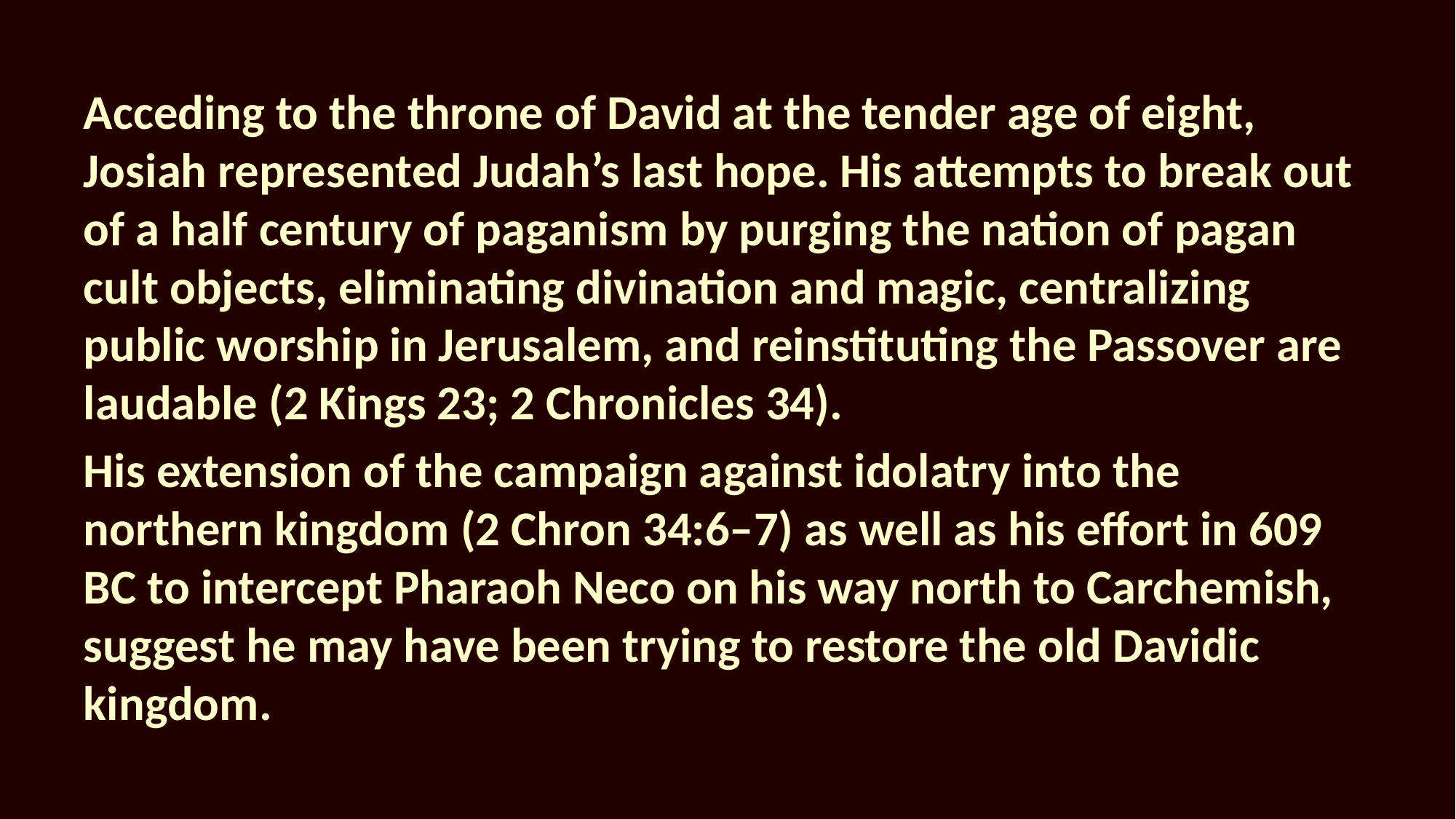

Acceding to the throne of David at the tender age of eight, Josiah represented Judah’s last hope. His attempts to break out of a half century of paganism by purging the nation of pagan cult objects, eliminating divination and magic, centralizing public worship in Jerusalem, and reinstituting the Passover are laudable (2 Kings 23; 2 Chronicles 34).
His extension of the campaign against idolatry into the northern kingdom (2 Chron 34:6–7) as well as his effort in 609 BC to intercept Pharaoh Neco on his way north to Carchemish, suggest he may have been trying to restore the old Davidic kingdom.